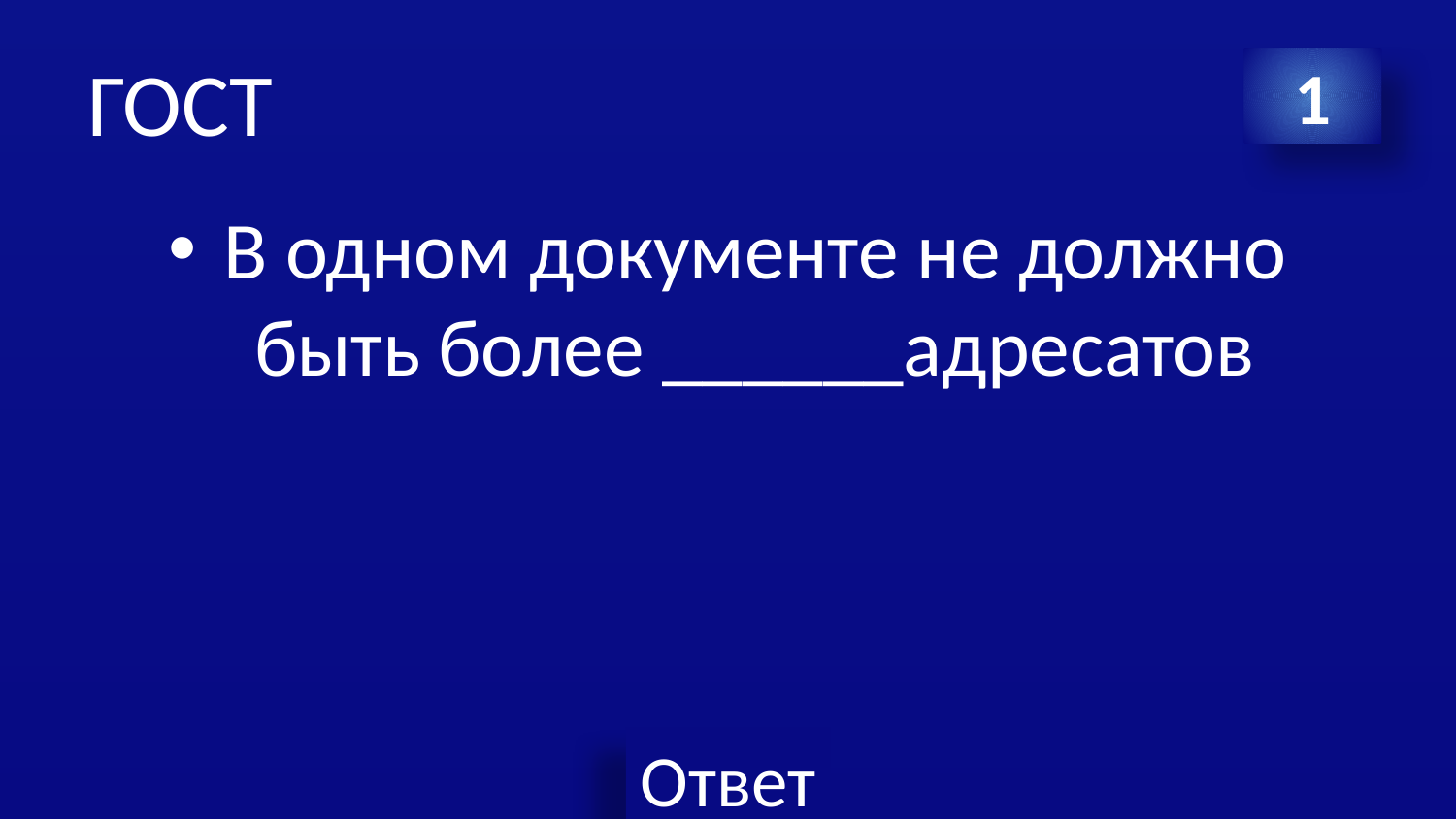

# ГОСТ
1
В одном документе не должно быть более ______адресатов